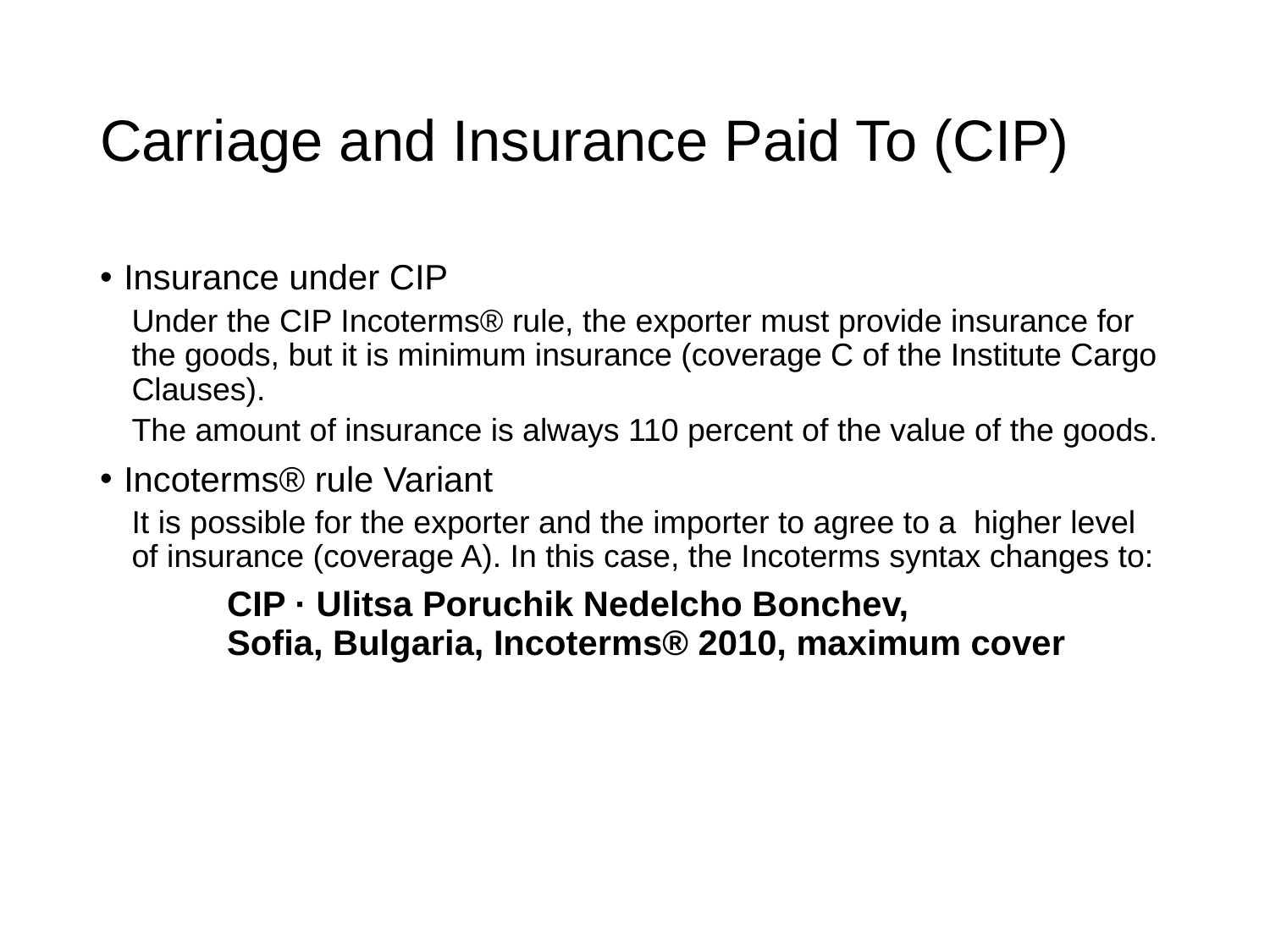

# Carriage and Insurance Paid To (CIP)
Insurance under CIP
Under the CIP Incoterms® rule, the exporter must provide insurance for the goods, but it is minimum insurance (coverage C of the Institute Cargo Clauses).
The amount of insurance is always 110 percent of the value of the goods.
Incoterms® rule Variant
It is possible for the exporter and the importer to agree to a  higher level of insurance (coverage A). In this case, the Incoterms syntax changes to:
	CIP · Ulitsa Poruchik Nedelcho Bonchev,
	Sofia, Bulgaria, Incoterms® 2010, maximum cover